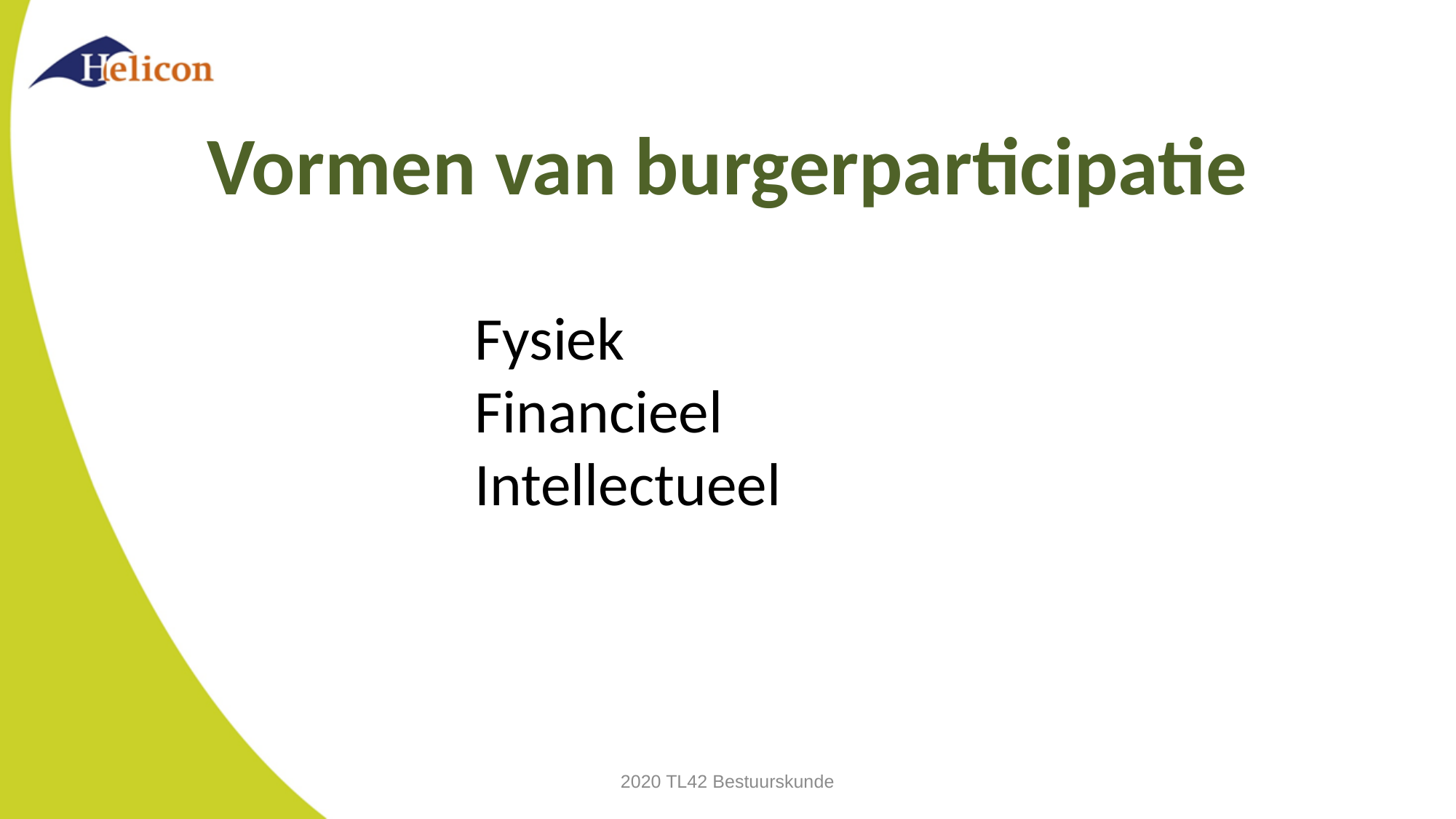

Vormen van burgerparticipatie
Fysiek
Financieel
Intellectueel
2020 TL42 Bestuurskunde